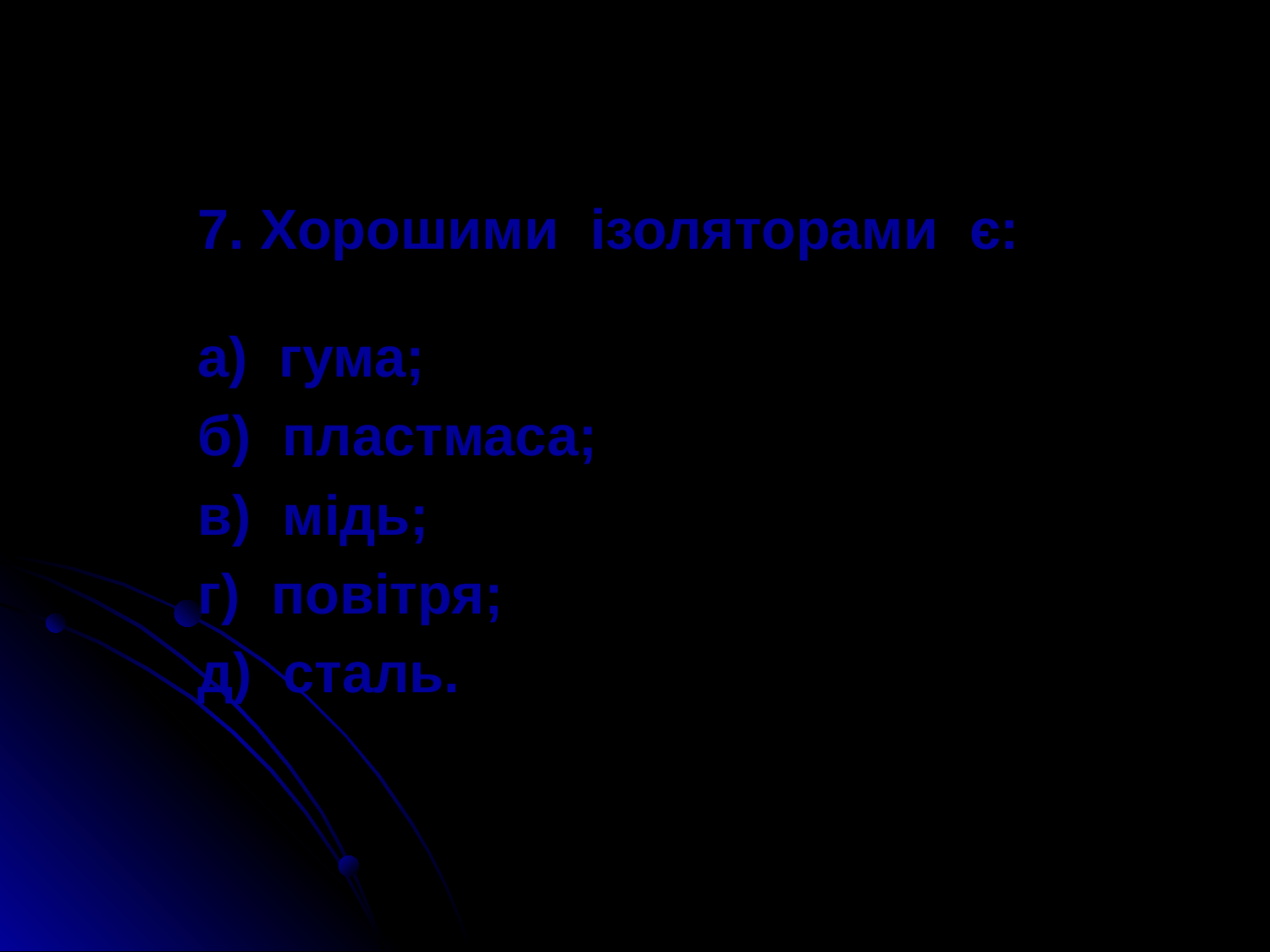

#
7. Хорошими  ізоляторами  є:

а)  гума;
б)  пластмаса;
в)  мідь;
г)  повітря;
д)  сталь.